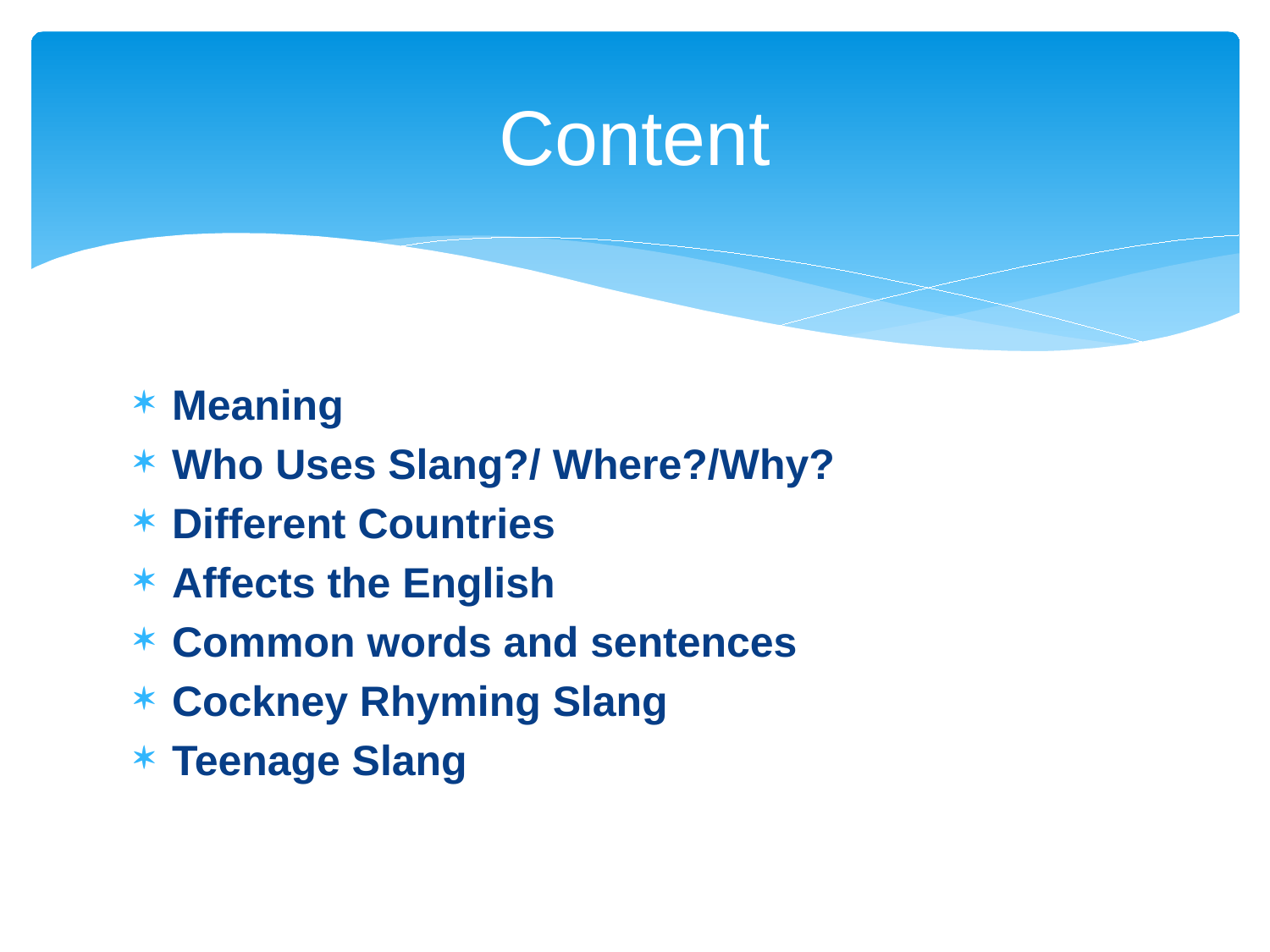

# Content
Meaning
Who Uses Slang?/ Where?/Why?
Different Countries
Affects the English
Common words and sentences
Cockney Rhyming Slang
Teenage Slang